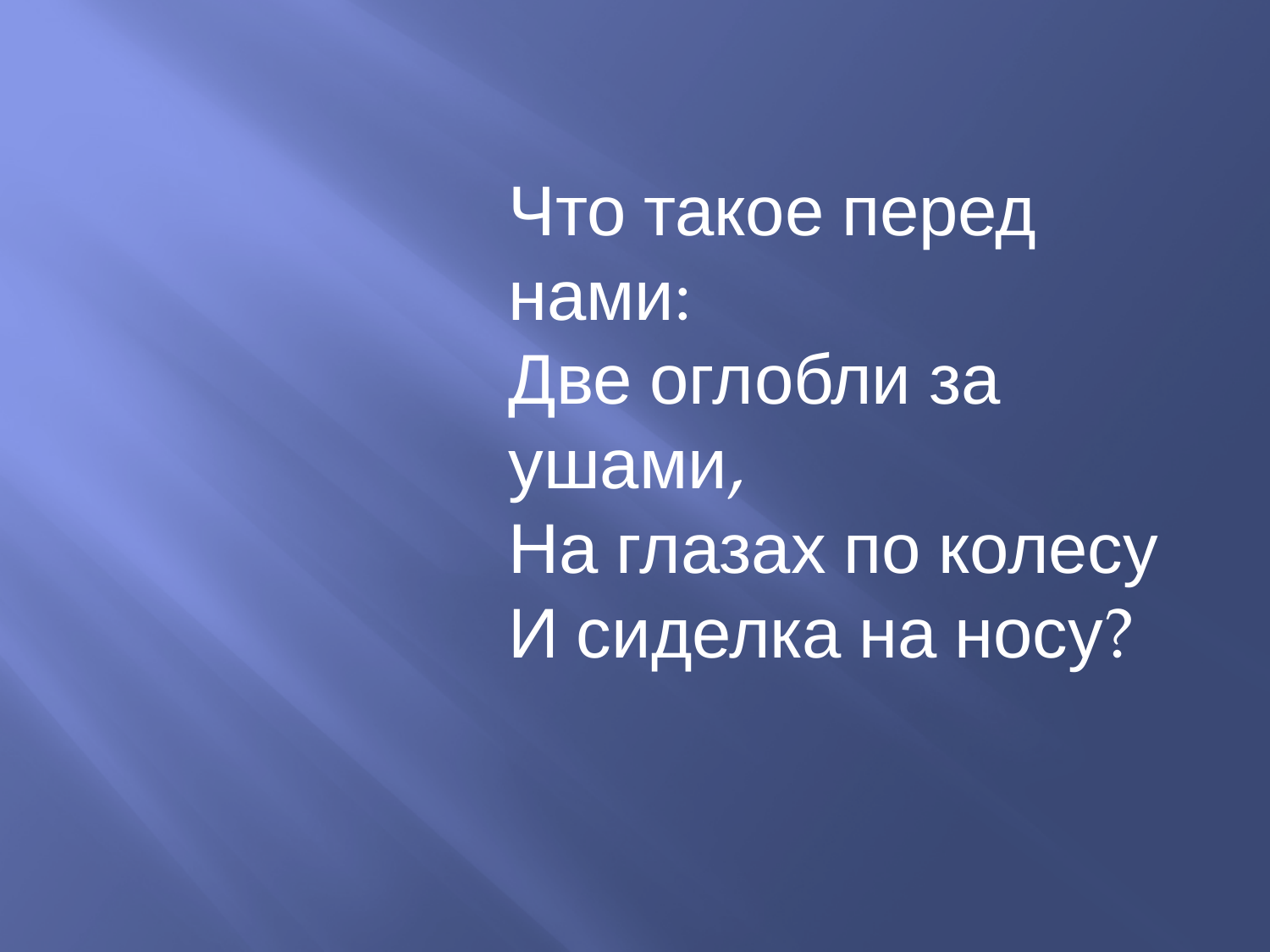

Что такое перед нами:
Две оглобли за ушами,
На глазах по колесу
И сиделка на носу?